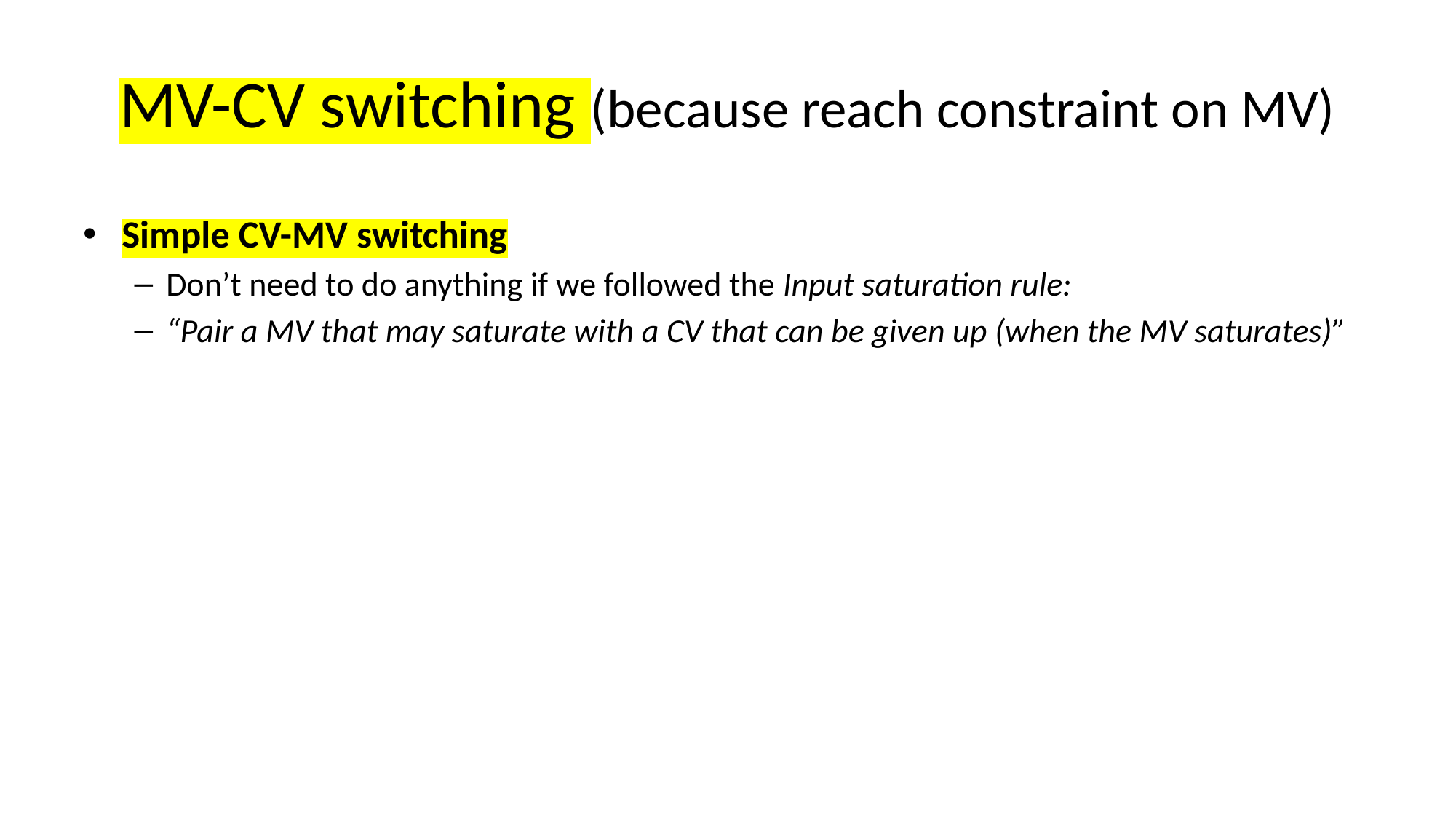

# MV-CV switching (because reach constraint on MV)
Simple CV-MV switching
Don’t need to do anything if we followed the Input saturation rule:
“Pair a MV that may saturate with a CV that can be given up (when the MV saturates)”